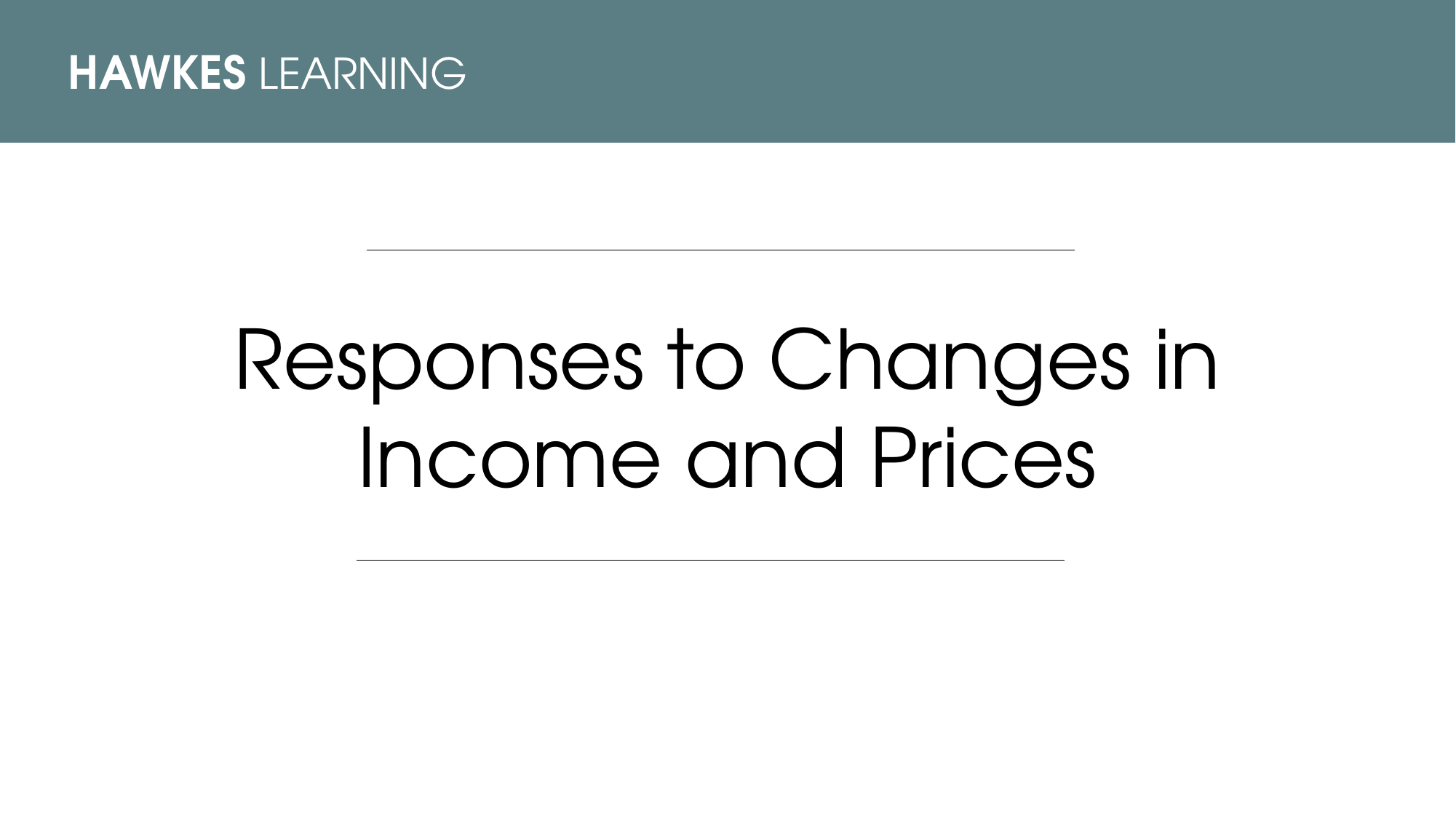

HAWKES LEARNING
Responses to Changes in Income and Prices